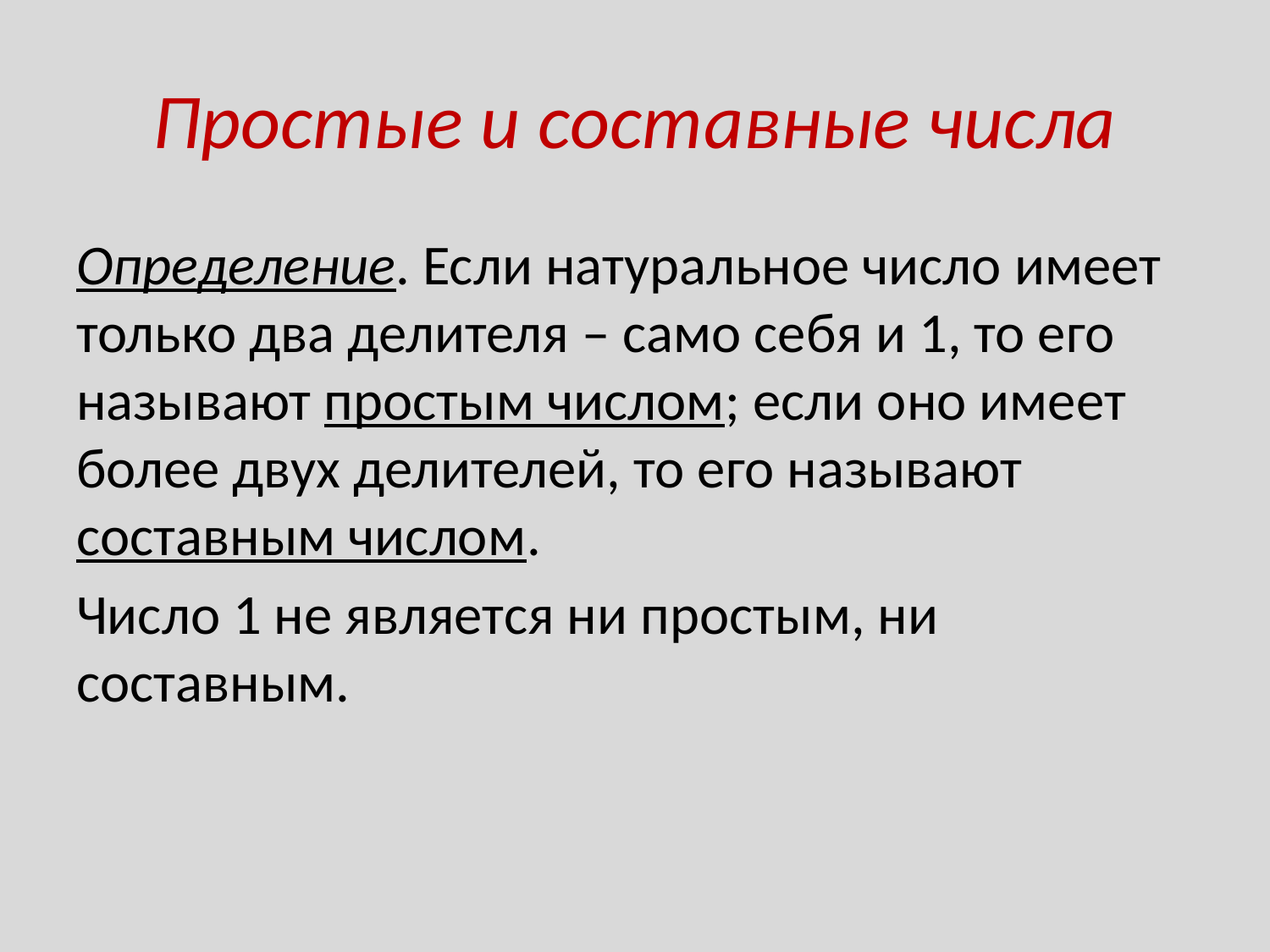

# Простые и составные числа
Определение. Если натуральное число имеет только два делителя – само себя и 1, то его называют простым числом; если оно имеет более двух делителей, то его называют составным числом.
Число 1 не является ни простым, ни составным.